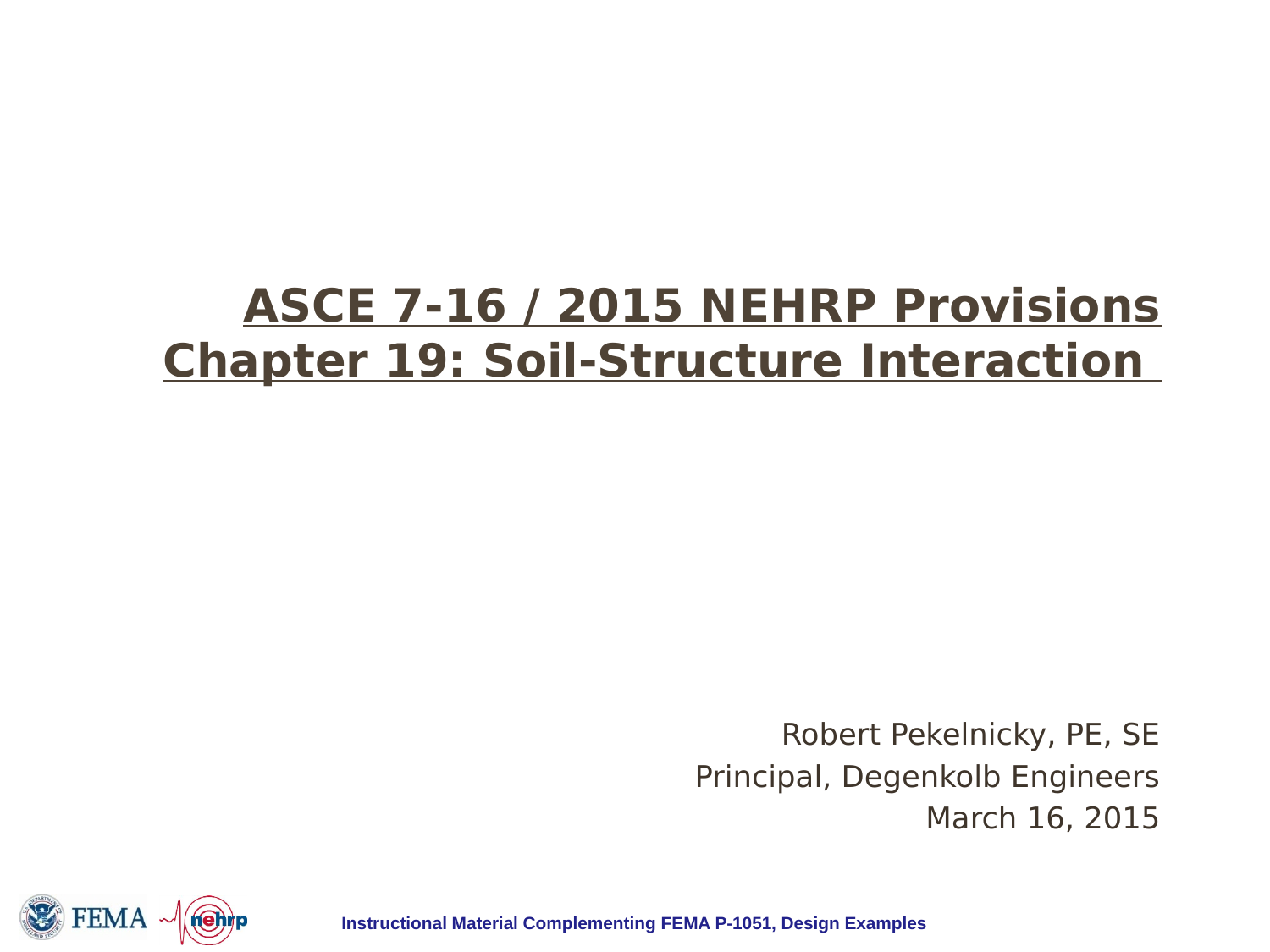

# ASCE 7-16 / 2015 NEHRP Provisions Chapter 19: Soil-Structure Interaction
Robert Pekelnicky, PE, SE
Principal, Degenkolb Engineers
March 16, 2015